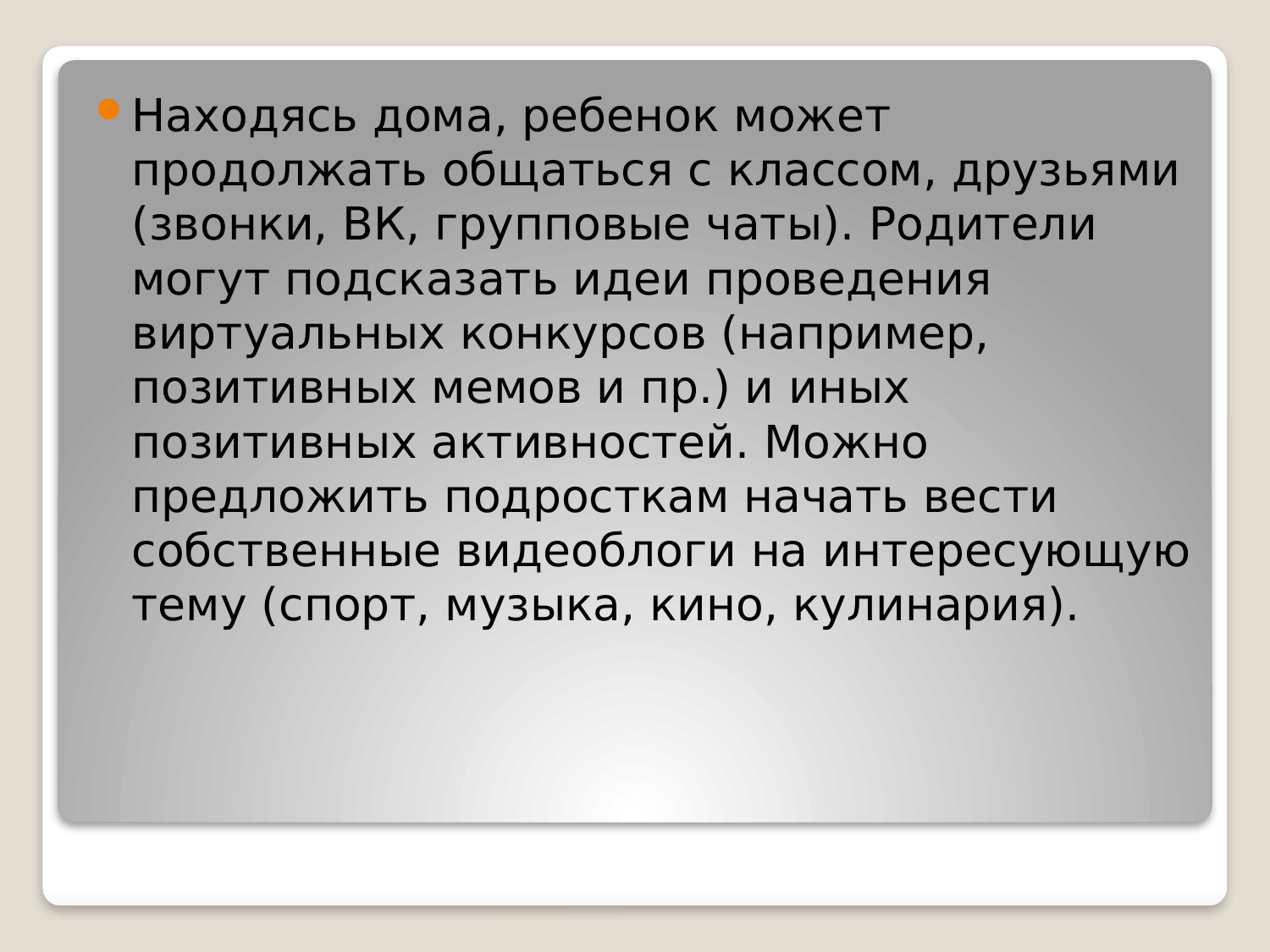

Находясь дома, ребенок может продолжать общаться с классом, друзьями (звонки, ВК, групповые чаты). Родители могут подсказать идеи проведения виртуальных конкурсов (например, позитивных мемов и пр.) и иных позитивных активностей. Можно предложить подросткам начать вести собственные видеоблоги на интересующую тему (спорт, музыка, кино, кулинария).

#